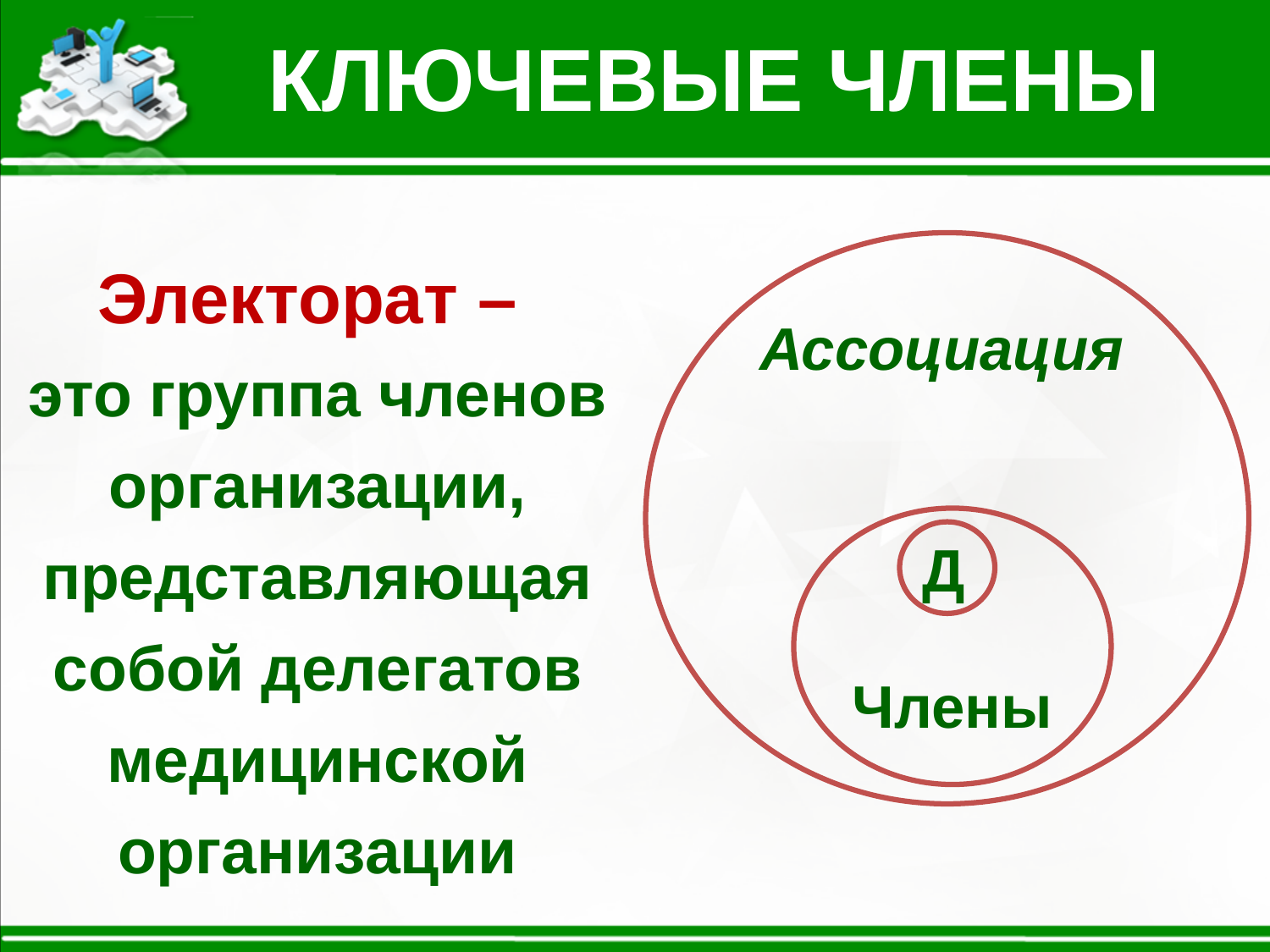

КЛЮЧЕВЫЕ ЧЛЕНЫ
Электорат –
это группа членов организации, представляющая собой делегатов медицинской организации

Ассоциация

Д
Члены